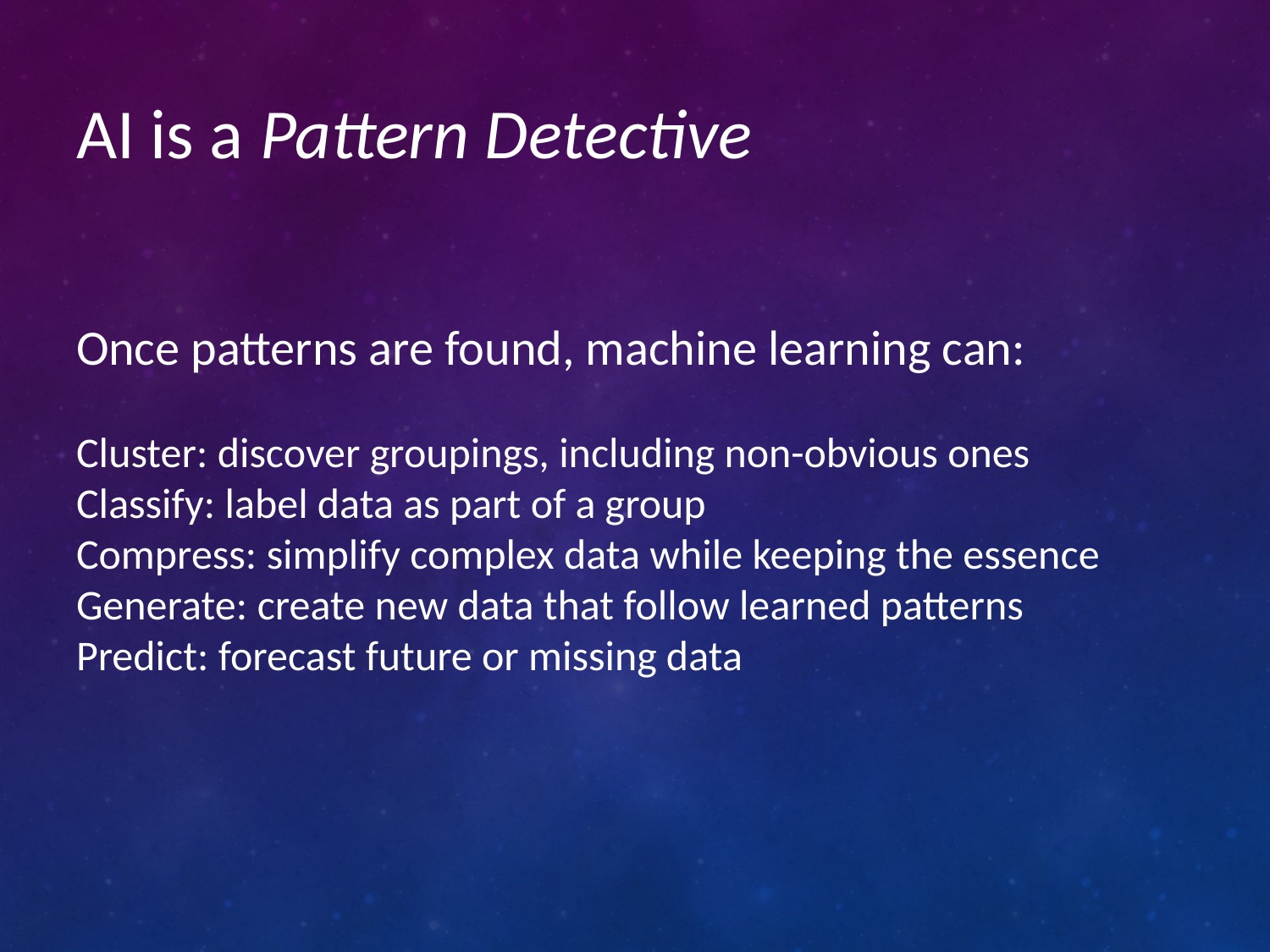

# AI is a Pattern Detective
Once patterns are found, machine learning can:

Cluster: discover groupings, including non-obvious ones
Classify: label data as part of a group
Compress: simplify complex data while keeping the essence
Generate: create new data that follow learned patterns
Predict: forecast future or missing data